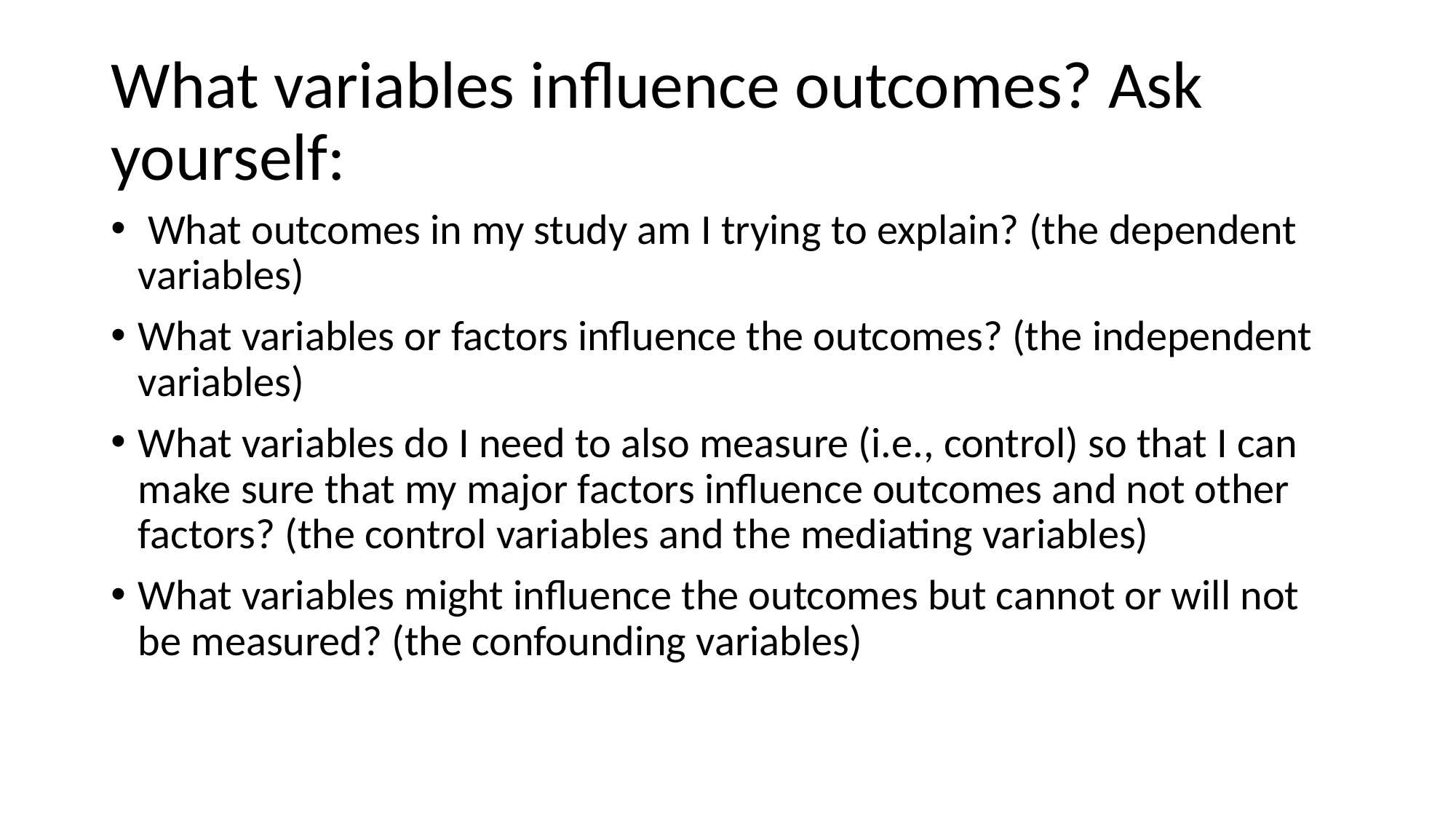

# What variables influence outcomes? Ask yourself:
 What outcomes in my study am I trying to explain? (the dependent variables)
What variables or factors influence the outcomes? (the independent variables)
What variables do I need to also measure (i.e., control) so that I can make sure that my major factors influence outcomes and not other factors? (the control variables and the mediating variables)
What variables might influence the outcomes but cannot or will not be measured? (the confounding variables)